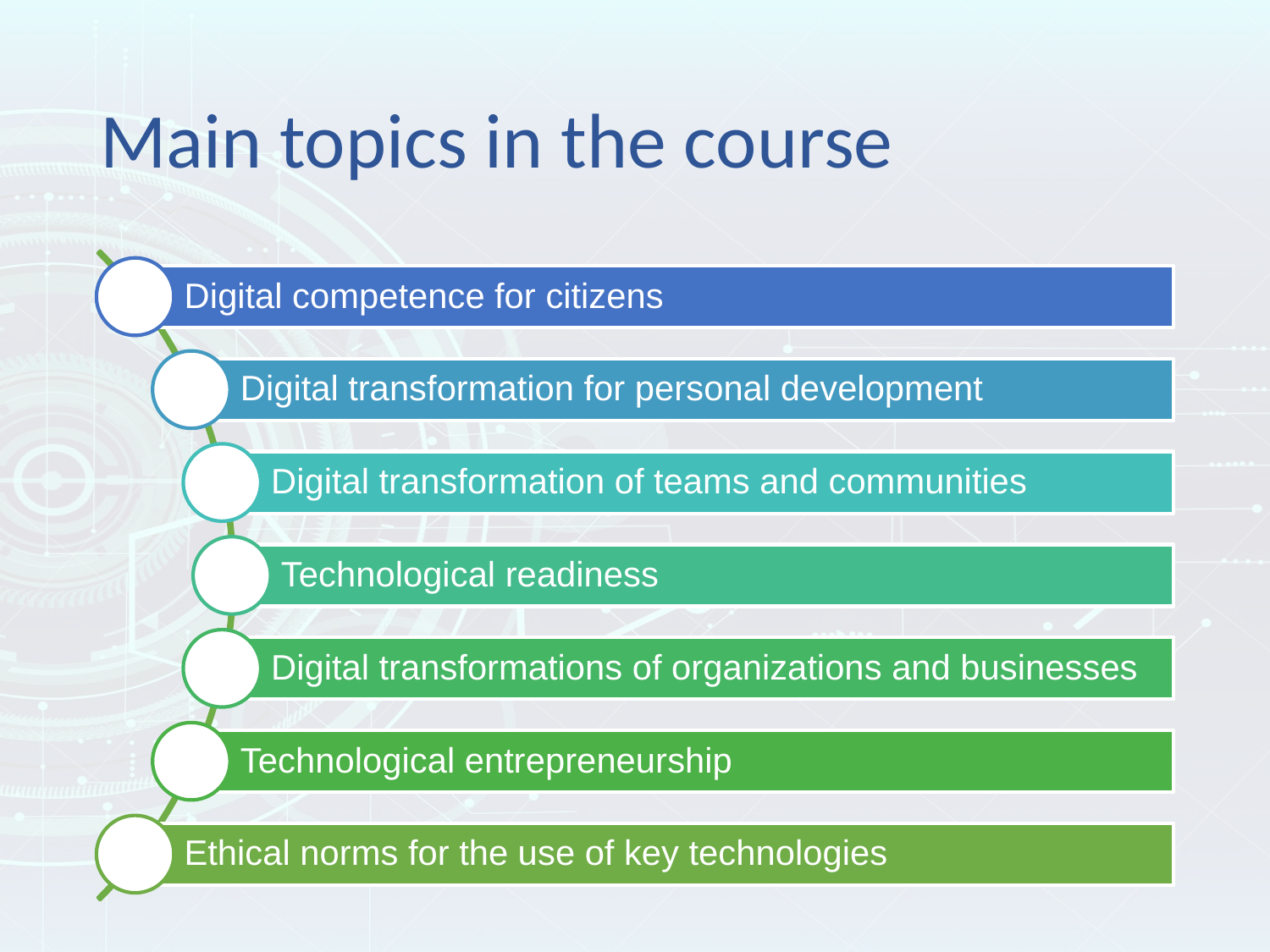

# Main topics in the course
Digital competence for citizens
Digital transformation for personal development
Digital transformation of teams and communities
Technological readiness
Digital transformations of organizations and businesses
Technological entrepreneurship
Ethical norms for the use of key technologies